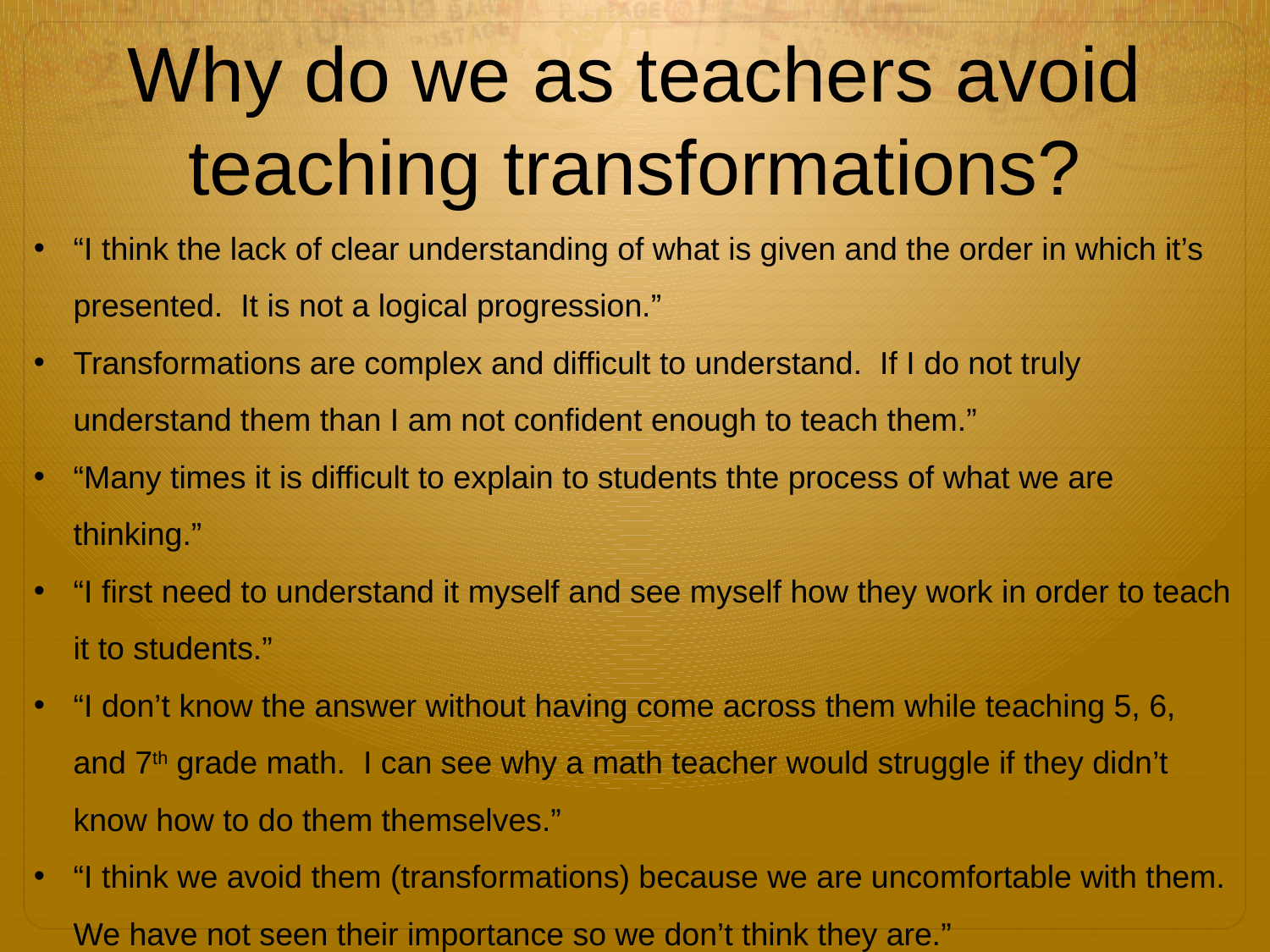

# Why do we as teachers avoid teaching transformations?
“I think the lack of clear understanding of what is given and the order in which it’s presented.  It is not a logical progression.”
Transformations are complex and difficult to understand.  If I do not truly understand them than I am not confident enough to teach them.”
“Many times it is difficult to explain to students thte process of what we are thinking.”
“I first need to understand it myself and see myself how they work in order to teach it to students.”
“I don’t know the answer without having come across them while teaching 5, 6, and 7th grade math.  I can see why a math teacher would struggle if they didn’t know how to do them themselves.”
“I think we avoid them (transformations) because we are uncomfortable with them.  We have not seen their importance so we don’t think they are.”